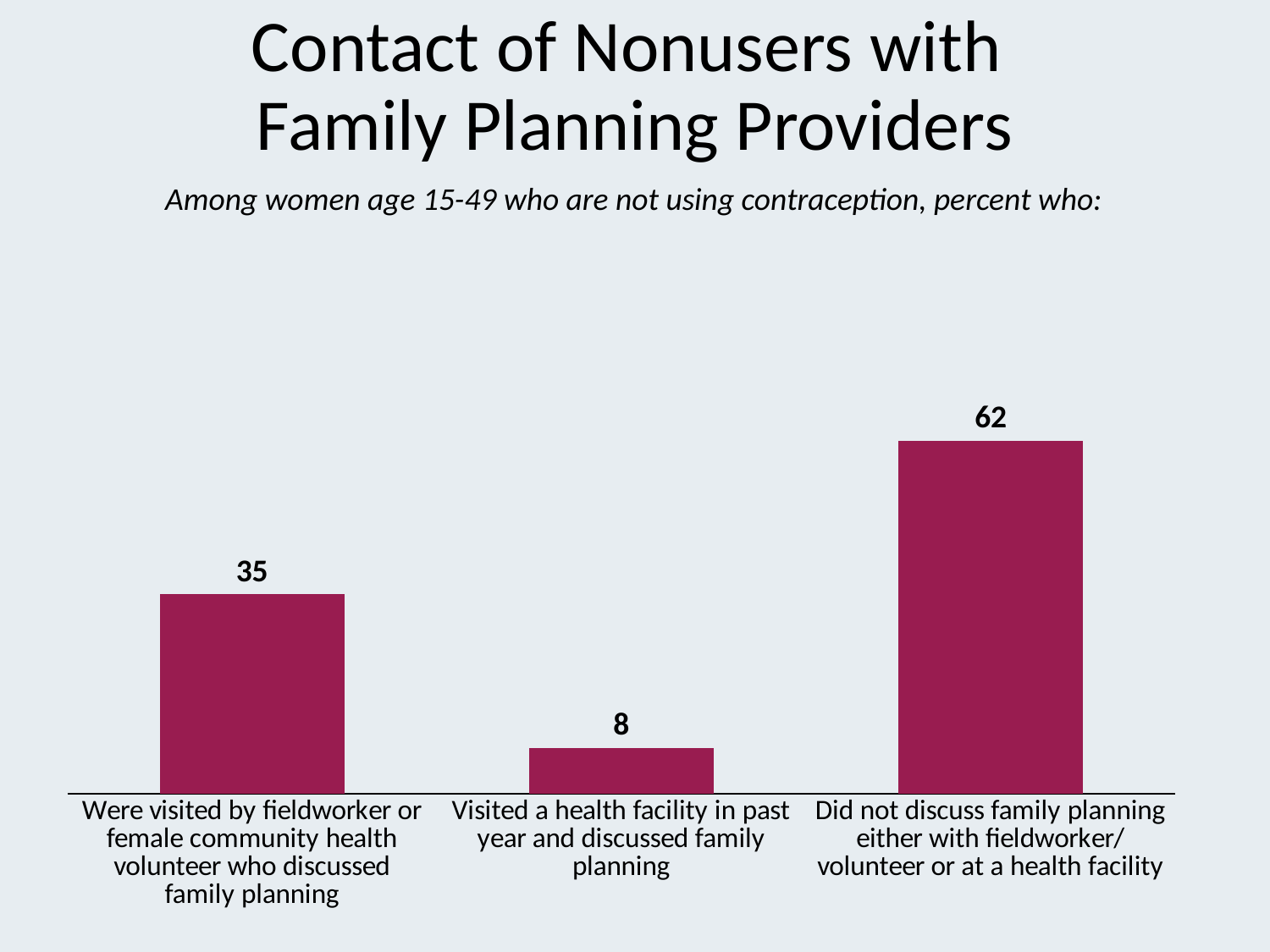

# Contact of Nonusers with Family Planning Providers
Among women age 15-49 who are not using contraception, percent who:

### Chart

| Category | Series 1 |
|---|---|
| Were visited by fieldworker or female community health volunteer who discussed family planning | 35.0 |
| Visited a health facility in past year and discussed family planning | 8.0 |
| Did not discuss family planning either with fieldworker/volunteer or at a health facility | 62.0 |